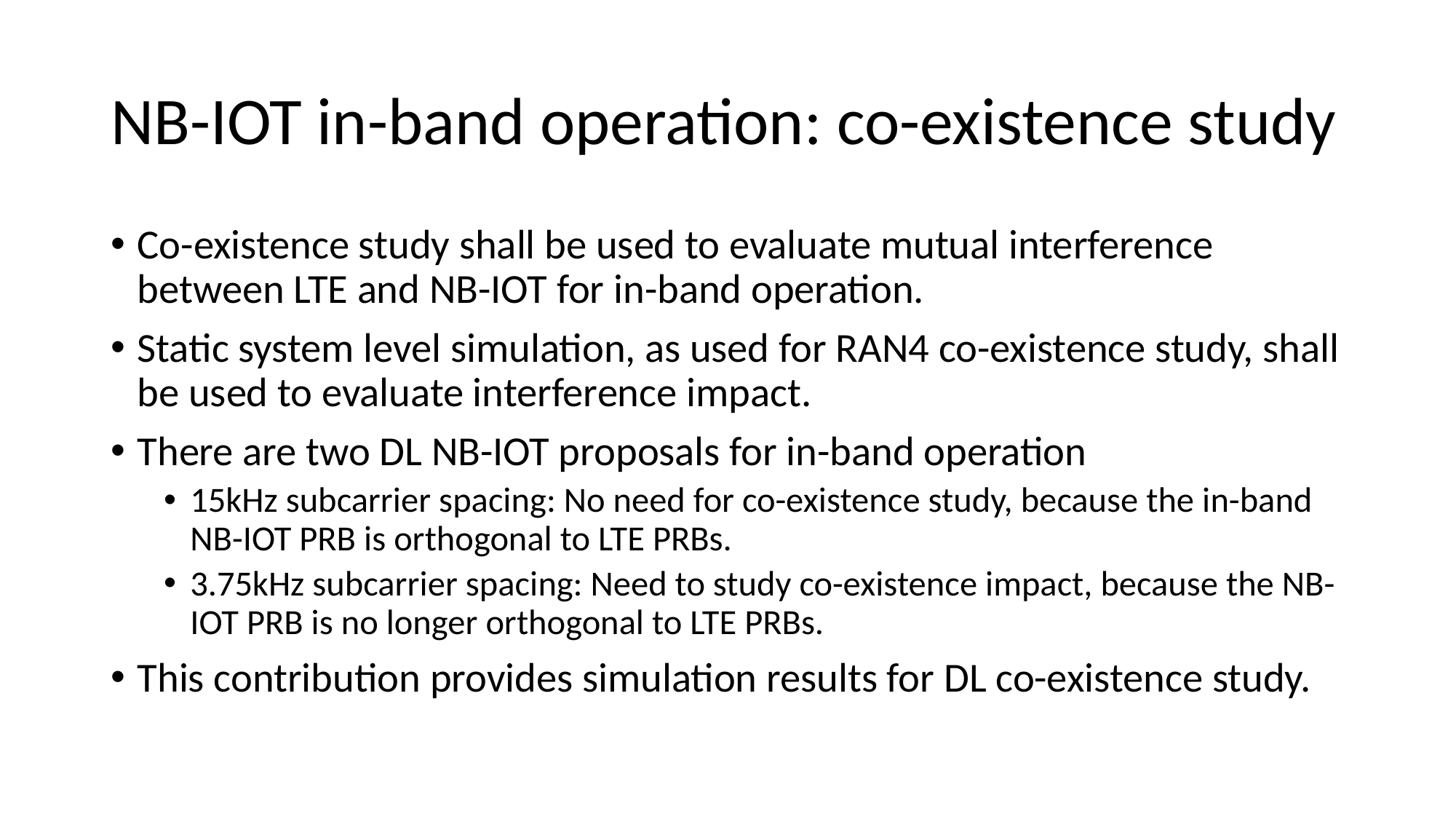

# NB-IOT in-band operation: co-existence study
Co-existence study shall be used to evaluate mutual interference between LTE and NB-IOT for in-band operation.
Static system level simulation, as used for RAN4 co-existence study, shall be used to evaluate interference impact.
There are two DL NB-IOT proposals for in-band operation
15kHz subcarrier spacing: No need for co-existence study, because the in-band NB-IOT PRB is orthogonal to LTE PRBs.
3.75kHz subcarrier spacing: Need to study co-existence impact, because the NB-IOT PRB is no longer orthogonal to LTE PRBs.
This contribution provides simulation results for DL co-existence study.